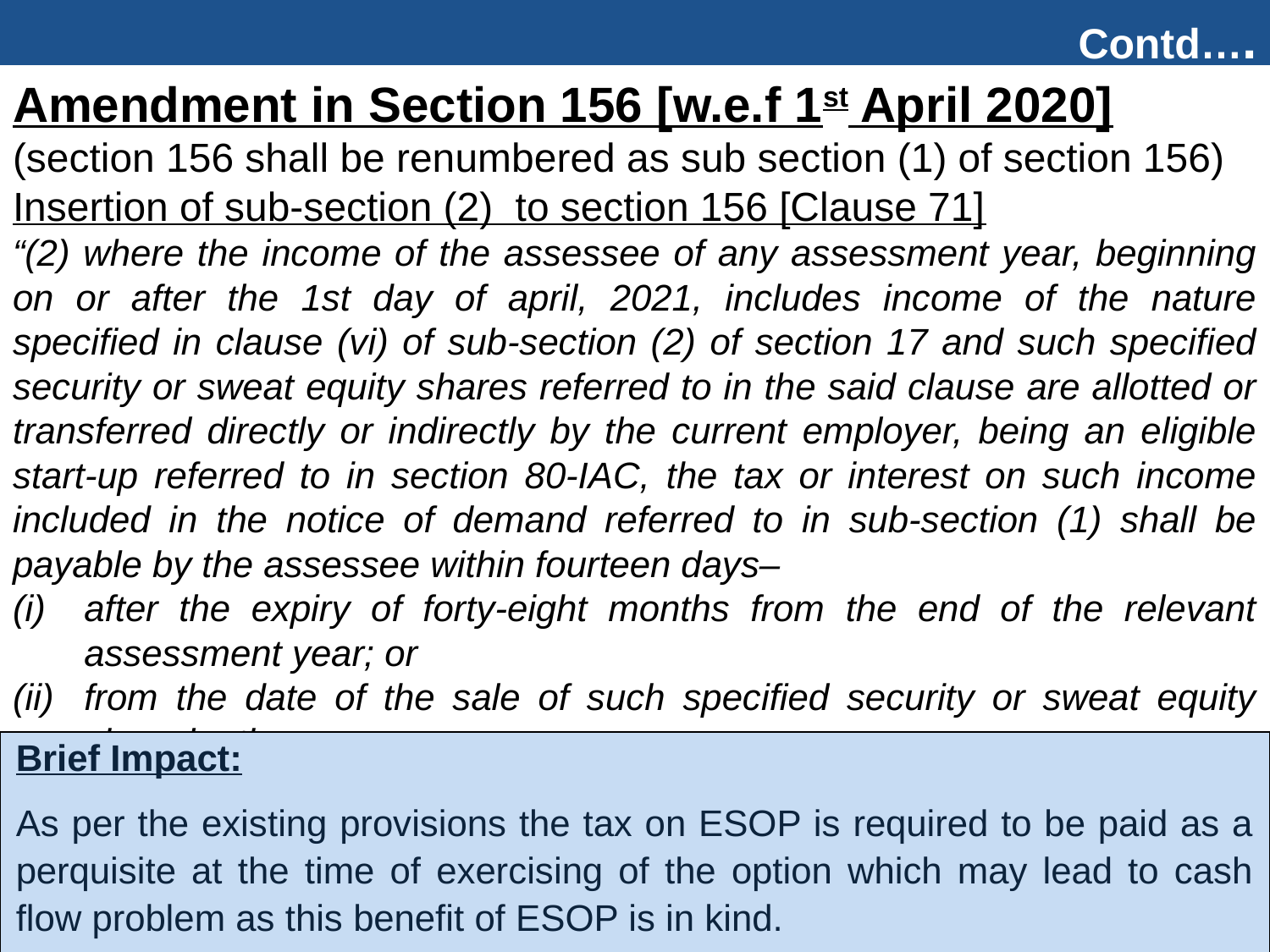

Contd….
Amendment in Section 156 [w.e.f 1st April 2020]
(section 156 shall be renumbered as sub section (1) of section 156)
Insertion of sub-section (2)  to section 156 [Clause 71]
“(2) where the income of the assessee of any assessment year, beginning on or after the 1st day of april, 2021, includes income of the nature specified in clause (vi) of sub-section (2) of section 17 and such specified security or sweat equity shares referred to in the said clause are allotted or transferred directly or indirectly by the current employer, being an eligible start-up referred to in section 80-IAC, the tax or interest on such income included in the notice of demand referred to in sub-section (1) shall be payable by the assessee within fourteen days–
after the expiry of forty-eight months from the end of the relevant assessment year; or
from the date of the sale of such specified security or sweat equity share by the assessee; or
from the date of the assessee ceasing to be the employee of the employer who allotted or transferred him such specified security or sweat equity share,
whichever is the earliest.”
| Brief Impact: As per the existing provisions the tax on ESOP is required to be paid as a perquisite at the time of exercising of the option which may lead to cash flow problem as this benefit of ESOP is in kind. |
| --- |
85